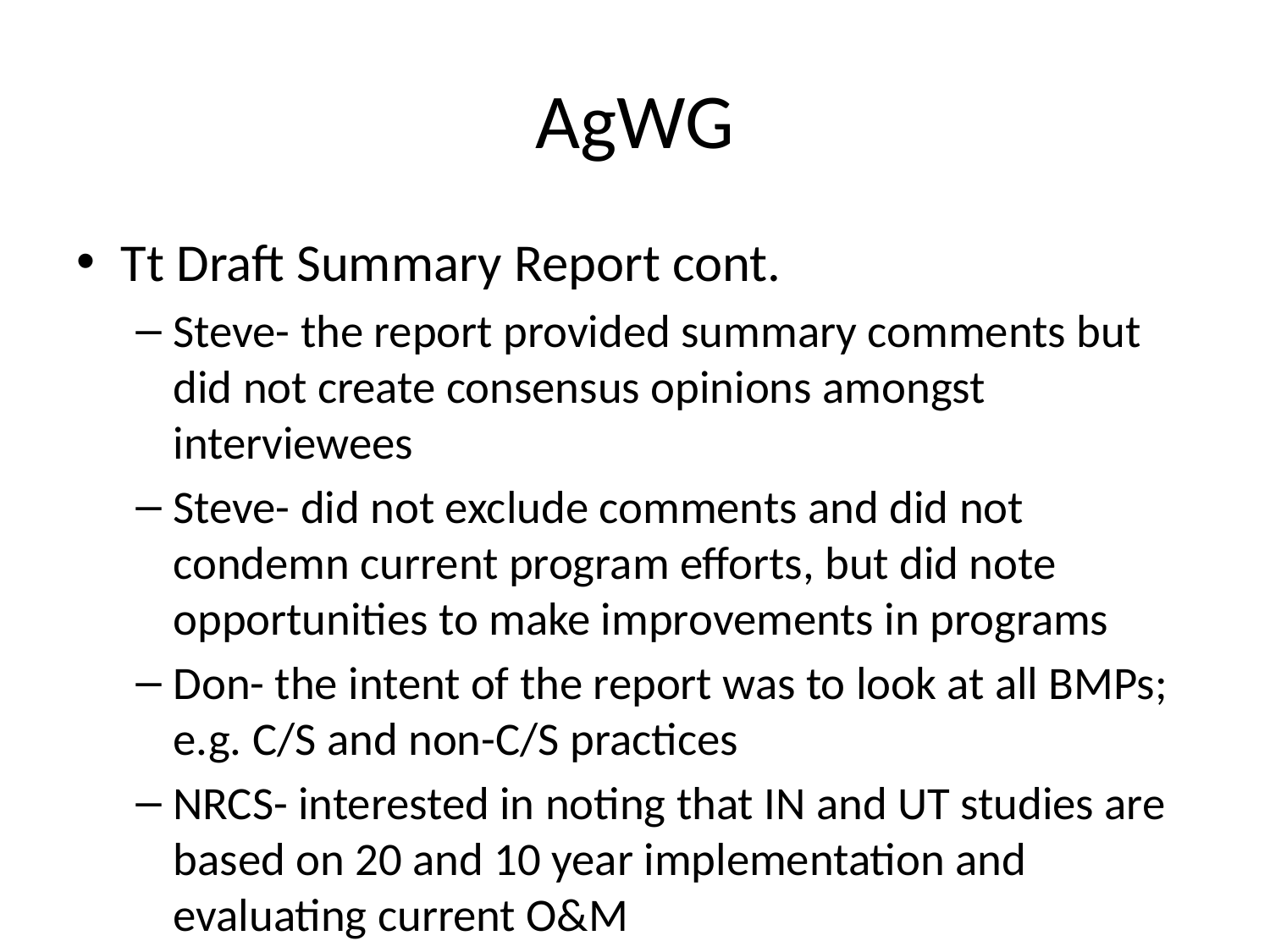

# AgWG
Tt Draft Summary Report cont.
Steve- the report provided summary comments but did not create consensus opinions amongst interviewees
Steve- did not exclude comments and did not condemn current program efforts, but did note opportunities to make improvements in programs
Don- the intent of the report was to look at all BMPs; e.g. C/S and non-C/S practices
NRCS- interested in noting that IN and UT studies are based on 20 and 10 year implementation and evaluating current O&M